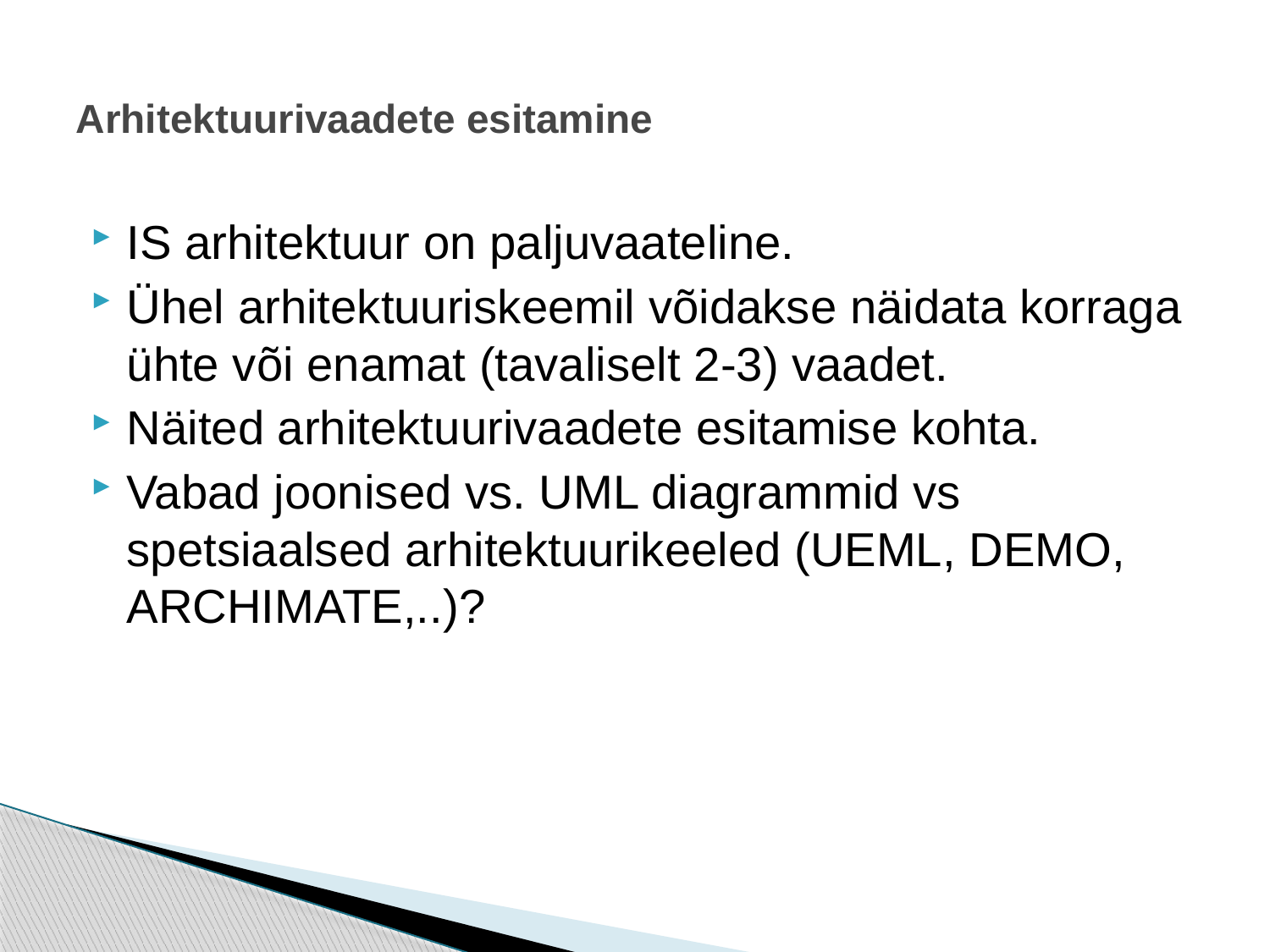

# Arhitektuurivaadete esitamine
IS arhitektuur on paljuvaateline.
Ühel arhitektuuriskeemil võidakse näidata korraga ühte või enamat (tavaliselt 2-3) vaadet.
Näited arhitektuurivaadete esitamise kohta.
Vabad joonised vs. UML diagrammid vs spetsiaalsed arhitektuurikeeled (UEML, DEMO, ARCHIMATE,..)?